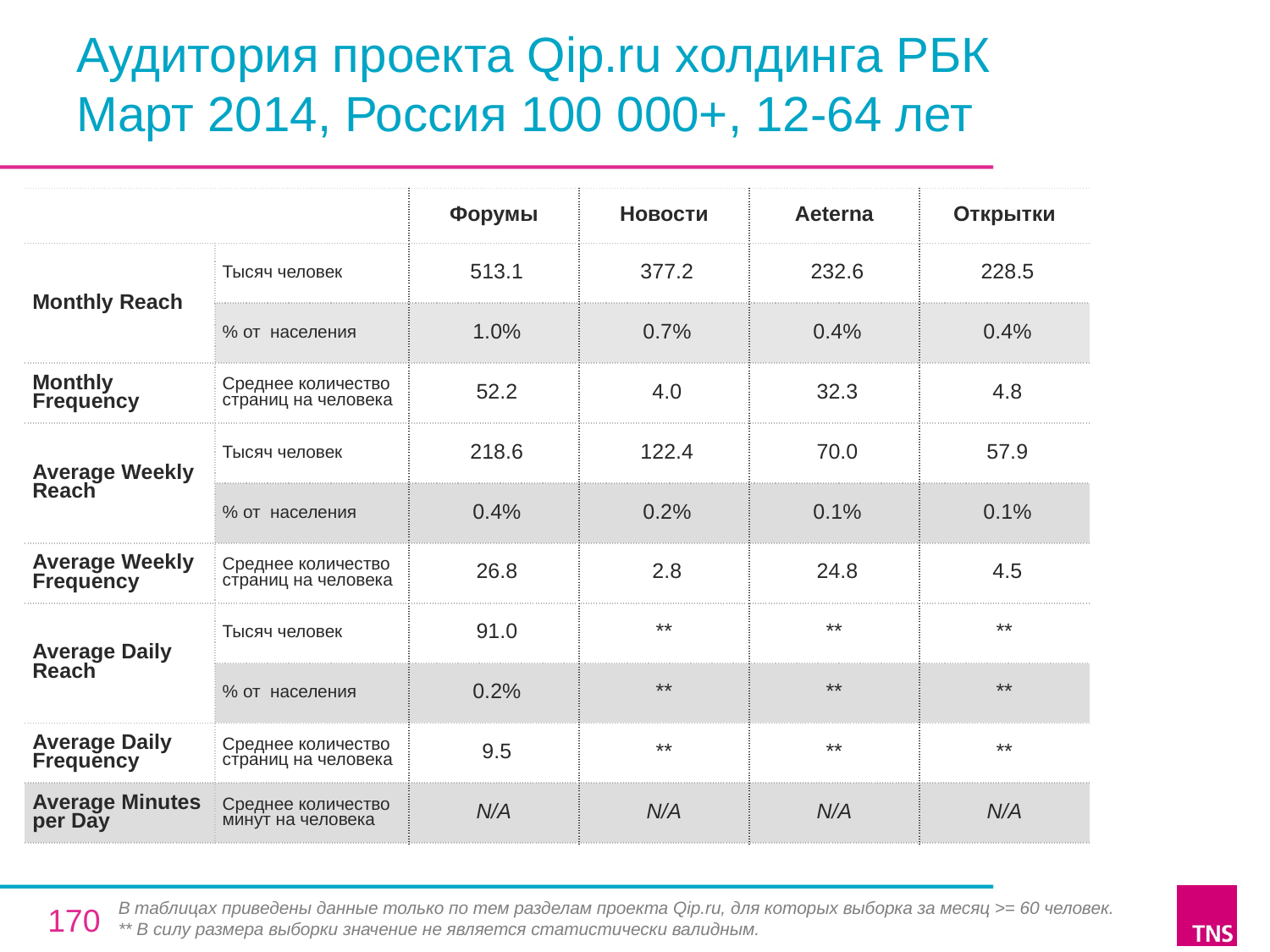

# Аудитория проекта Qip.ru холдинга РБК Март 2014, Россия 100 000+, 12-64 лет
|  |  | Форумы | Новости | Aeterna | Открытки |
| --- | --- | --- | --- | --- | --- |
| Monthly Reach | Тысяч человек | 513.1 | 377.2 | 232.6 | 228.5 |
|  | % от населения | 1.0% | 0.7% | 0.4% | 0.4% |
| Monthly Frequency | Среднее количество страниц на человека | 52.2 | 4.0 | 32.3 | 4.8 |
| Average Weekly Reach | Тысяч человек | 218.6 | 122.4 | 70.0 | 57.9 |
|  | % от населения | 0.4% | 0.2% | 0.1% | 0.1% |
| Average Weekly Frequency | Среднее количество страниц на человека | 26.8 | 2.8 | 24.8 | 4.5 |
| Average Daily Reach | Тысяч человек | 91.0 | \*\* | \*\* | \*\* |
|  | % от населения | 0.2% | \*\* | \*\* | \*\* |
| Average Daily Frequency | Среднее количество страниц на человека | 9.5 | \*\* | \*\* | \*\* |
| Average Minutes per Day | Среднее количество минут на человека | N/A | N/A | N/A | N/A |
В таблицах приведены данные только по тем разделам проекта Qip.ru, для которых выборка за месяц >= 60 человек.
** В силу размера выборки значение не является статистически валидным.
170